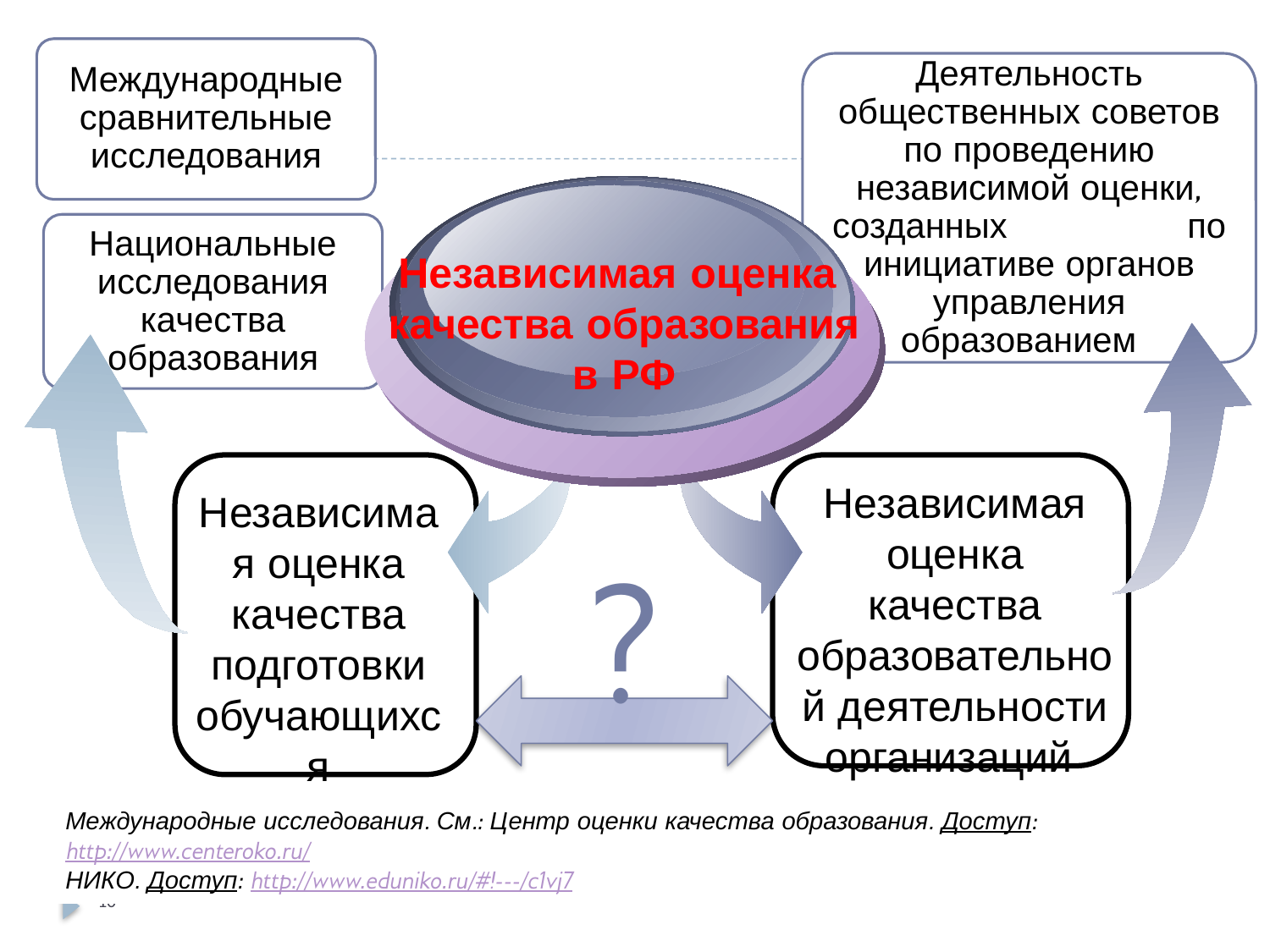

Международные сравнительные исследования

Деятельность общественных советов по проведению независимой оценки, созданных                 по инициативе органов управления образованием

Национальные исследования качества образования
Независимая оценка
качества образования
в РФ

Независимая оценка качества образовательной деятельности организаций
Независимая оценка качества подготовки обучающихся
?

Международные исследования. См.: Центр оценки качества образования. Доступ: http://www.centeroko.ru/
НИКО. Доступ: http://www.eduniko.ru/#!---/c1vj7
10